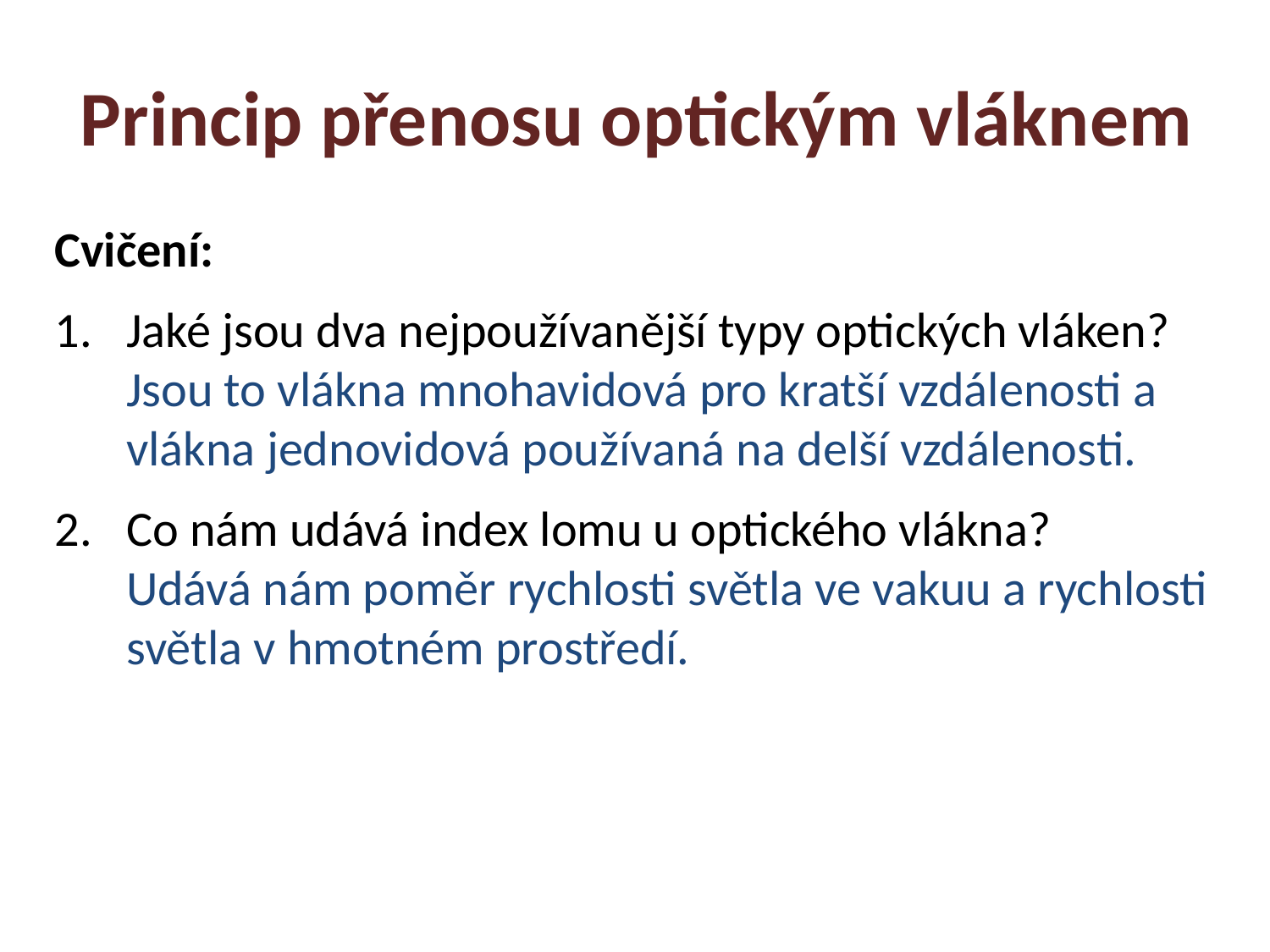

Princip přenosu optickým vláknem
Cvičení:
Jaké jsou dva nejpoužívanější typy optických vláken? Jsou to vlákna mnohavidová pro kratší vzdálenosti a vlákna jednovidová používaná na delší vzdálenosti.
Co nám udává index lomu u optického vlákna?	Udává nám poměr rychlosti světla ve vakuu a rychlosti světla v hmotném prostředí.